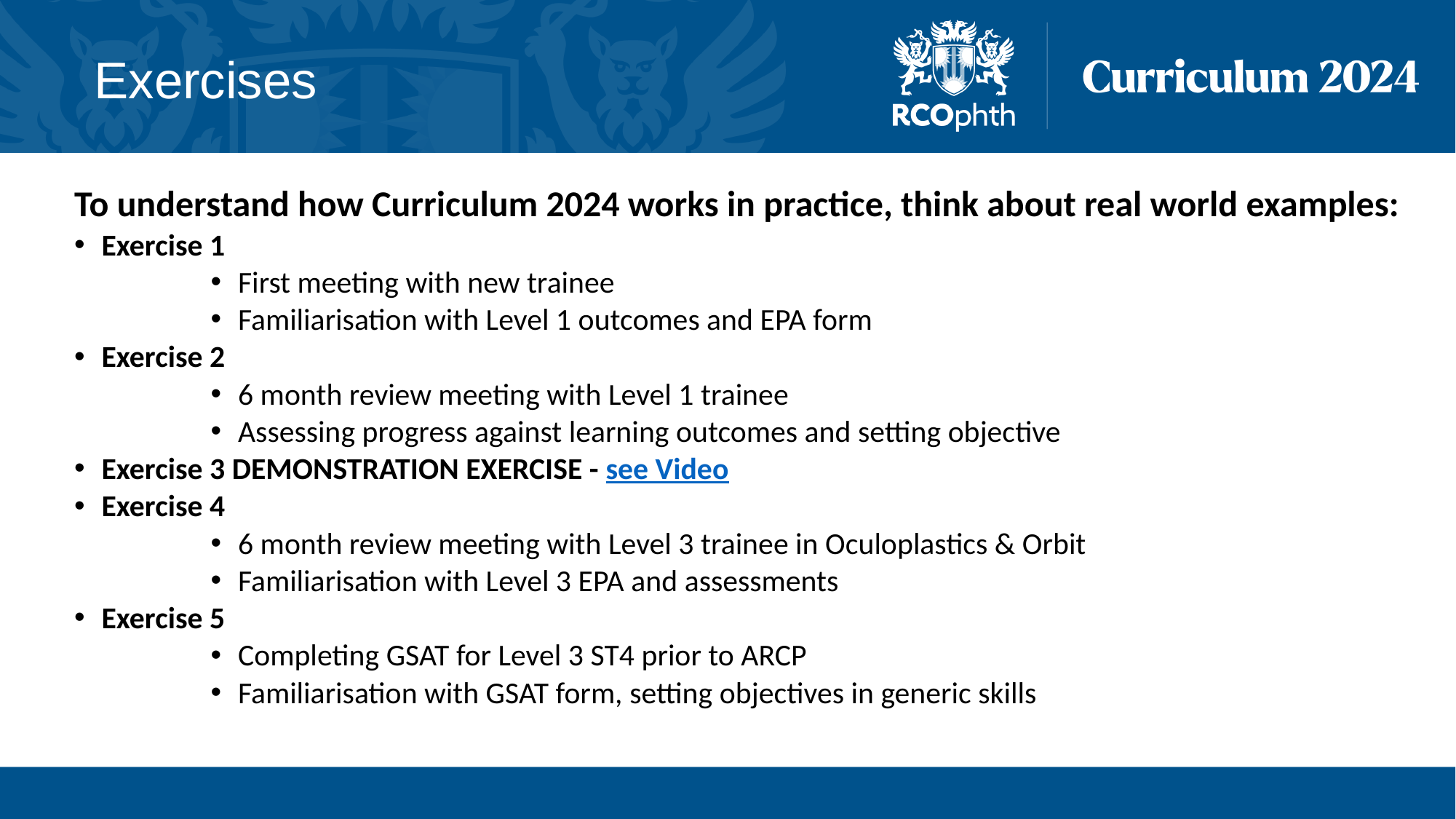

# Exercises
To understand how Curriculum 2024 works in practice, think about real world examples:
Exercise 1
First meeting with new trainee
Familiarisation with Level 1 outcomes and EPA form
Exercise 2
6 month review meeting with Level 1 trainee
Assessing progress against learning outcomes and setting objective
Exercise 3 DEMONSTRATION EXERCISE - see Video
Exercise 4
6 month review meeting with Level 3 trainee in Oculoplastics & Orbit
Familiarisation with Level 3 EPA and assessments
Exercise 5
Completing GSAT for Level 3 ST4 prior to ARCP
Familiarisation with GSAT form, setting objectives in generic skills